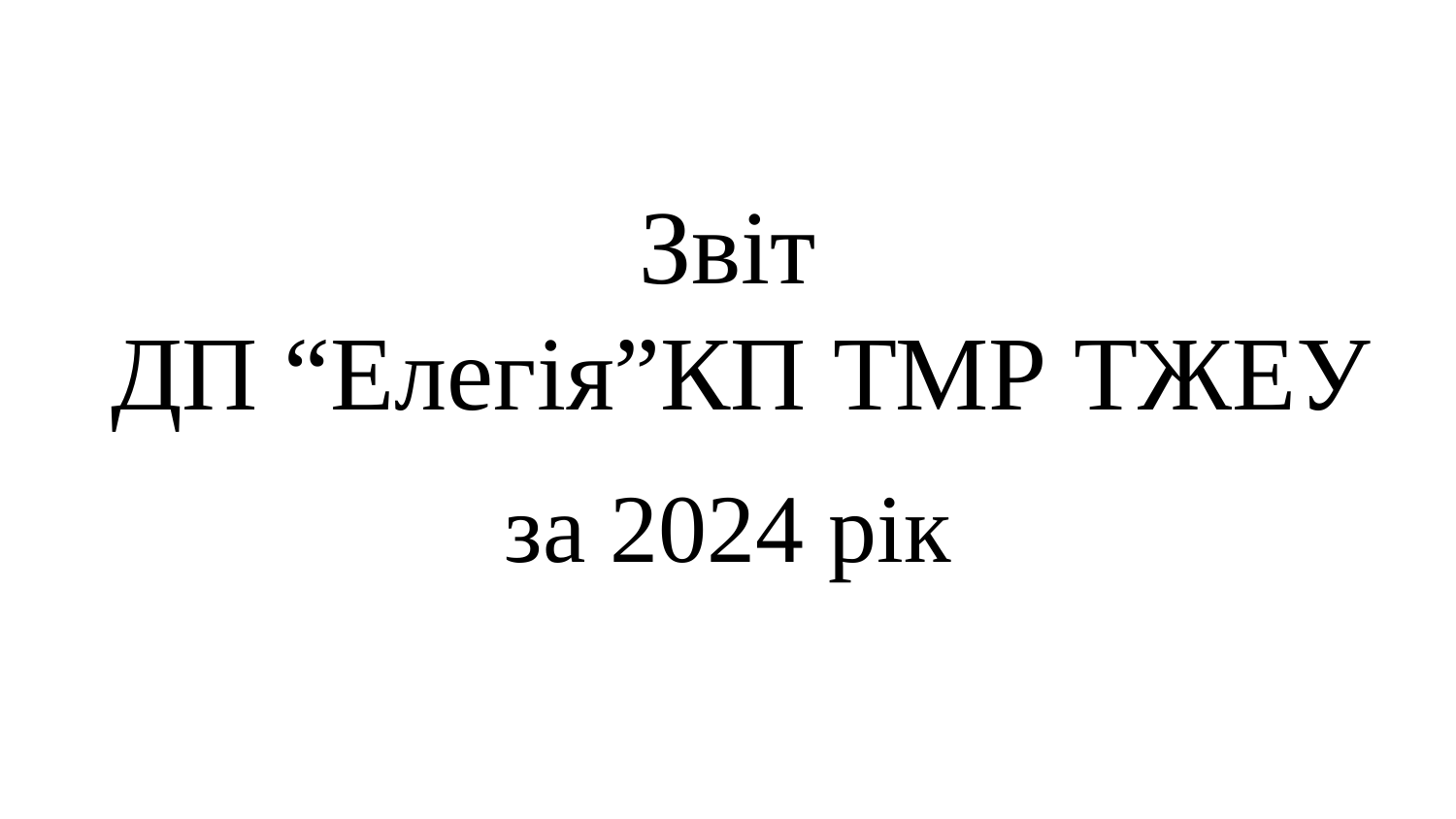

# Звіт
 ДП “Елегія”КП ТМР ТЖЕУ
за 2024 рік